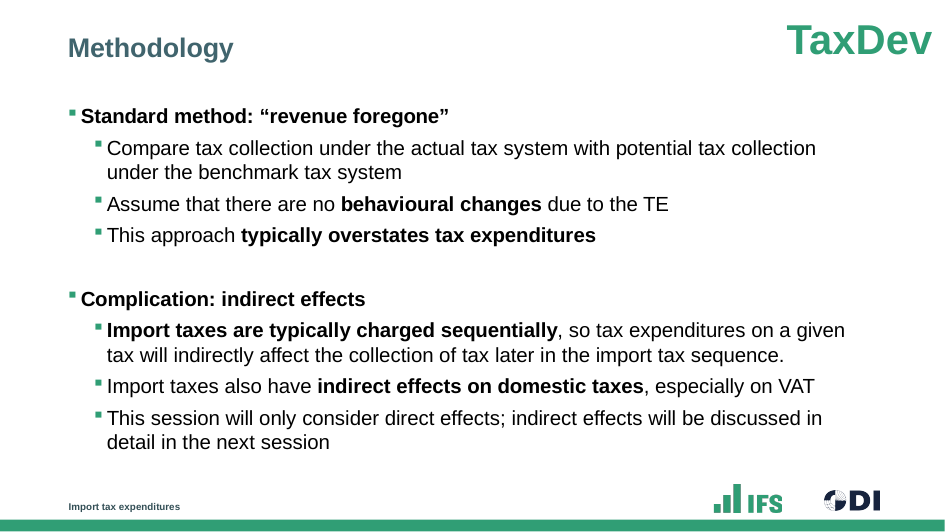

# Methodology
Standard method: “revenue foregone”
Compare tax collection under the actual tax system with potential tax collection under the benchmark tax system
Assume that there are no behavioural changes due to the TE
This approach typically overstates tax expenditures

Complication: indirect effects
Import taxes are typically charged sequentially, so tax expenditures on a given tax will indirectly affect the collection of tax later in the import tax sequence.
Import taxes also have indirect effects on domestic taxes, especially on VAT
This session will only consider direct effects; indirect effects will be discussed in detail in the next session

Import tax expenditures